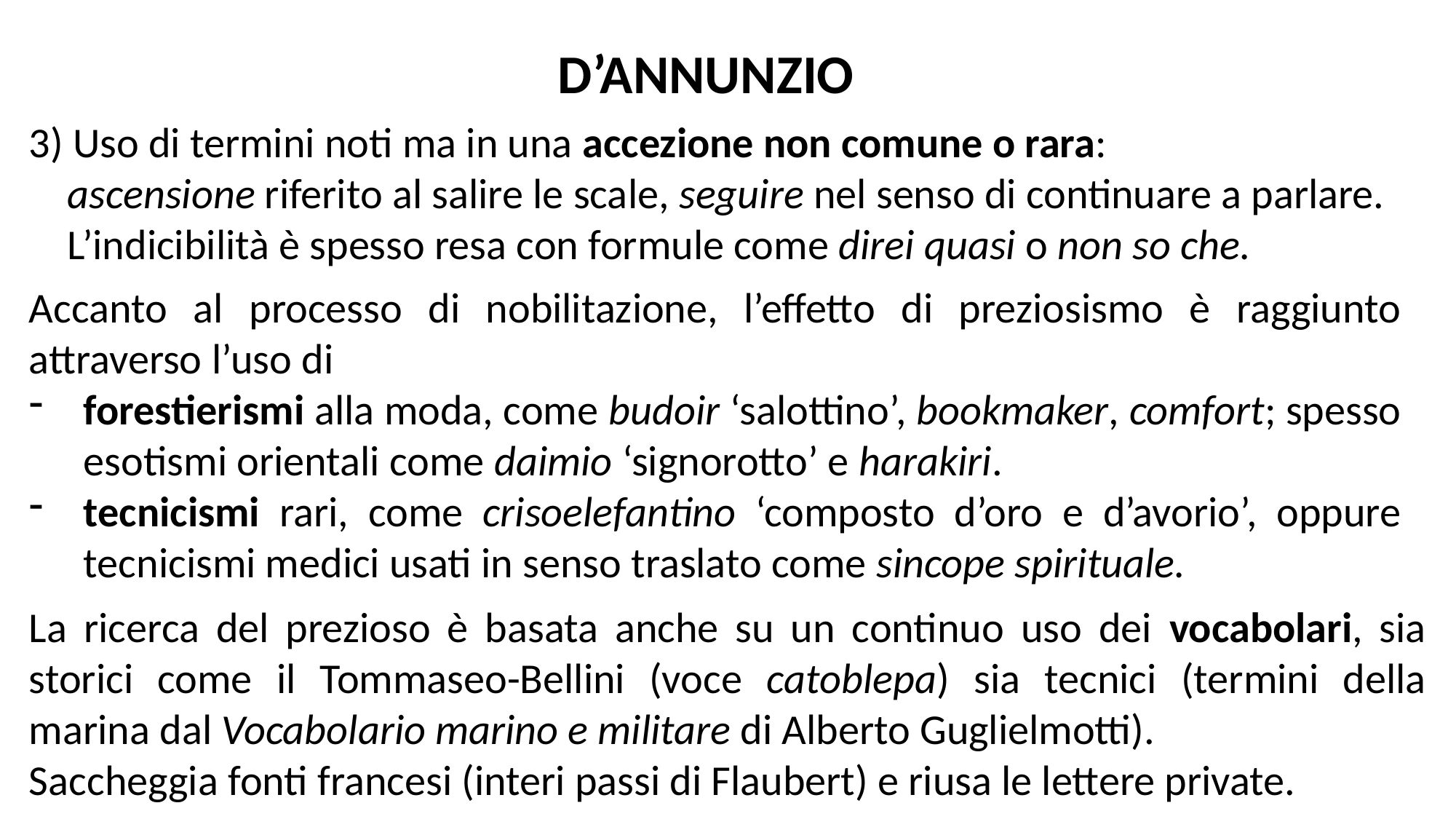

D’ANNUNZIO
3) Uso di termini noti ma in una accezione non comune o rara:
    ascensione riferito al salire le scale, seguire nel senso di continuare a parlare.
    L’indicibilità è spesso resa con formule come direi quasi o non so che.
Accanto al processo di nobilitazione, l’effetto di preziosismo è raggiunto attraverso l’uso di
forestierismi alla moda, come budoir ‘salottino’, bookmaker, comfort; spesso esotismi orientali come daimio ‘signorotto’ e harakiri.
tecnicismi rari, come crisoelefantino ‘composto d’oro e d’avorio’, oppure tecnicismi medici usati in senso traslato come sincope spirituale.
La ricerca del prezioso è basata anche su un continuo uso dei vocabolari, sia storici come il Tommaseo-Bellini (voce catoblepa) sia tecnici (termini della marina dal Vocabolario marino e militare di Alberto Guglielmotti).
Saccheggia fonti francesi (interi passi di Flaubert) e riusa le lettere private.